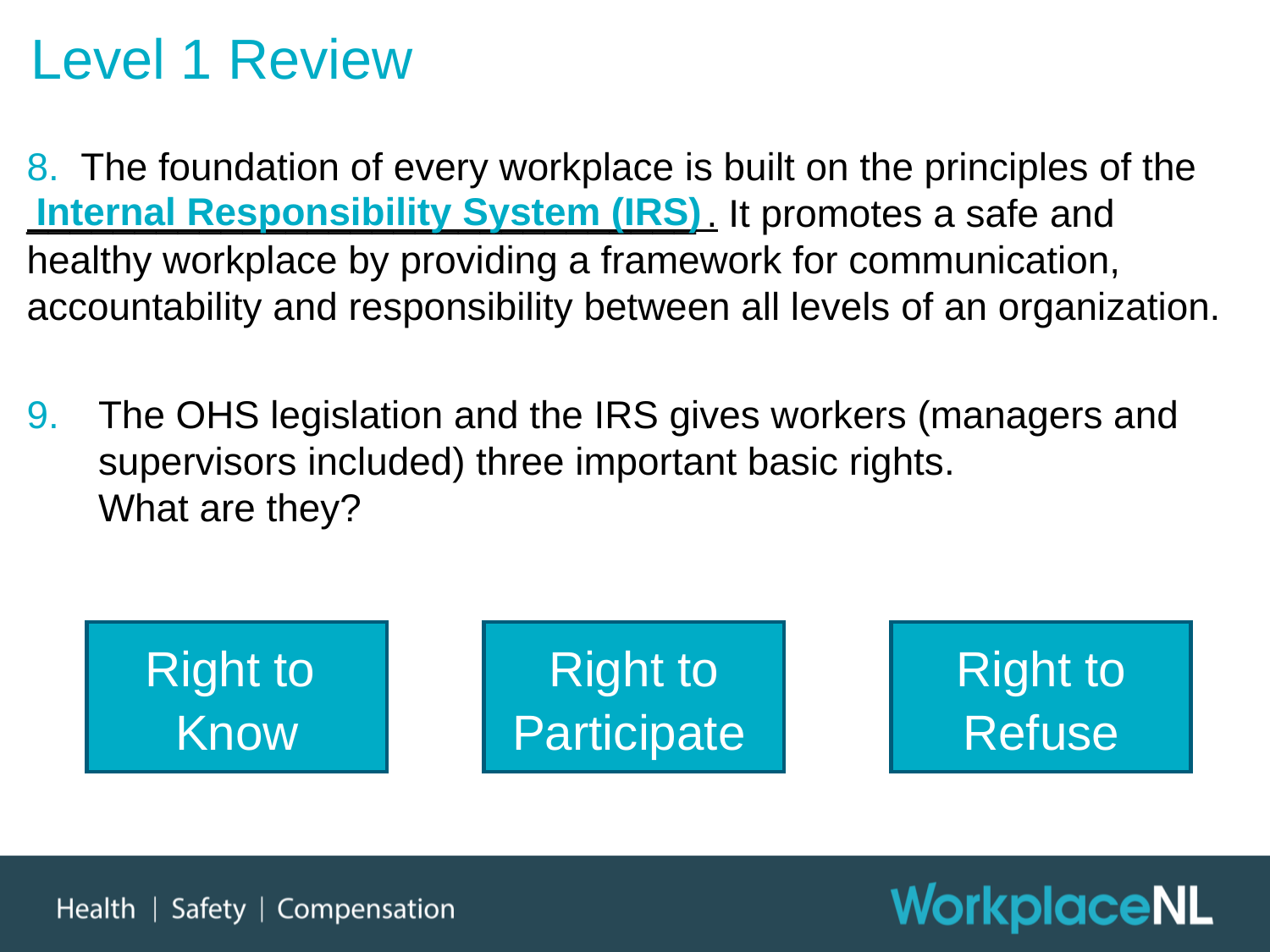

# Level 1 Review
8.  The foundation of every workplace is built on the principles of the _______________________________ . It promotes a safe and healthy workplace by providing a framework for communication, accountability and responsibility between all levels of an organization.

The OHS legislation and the IRS gives workers (managers and supervisors included) three important basic rights.
What are they?

Internal Responsibility System (IRS)
Right to
Know
Right to Participate
Right to Refuse